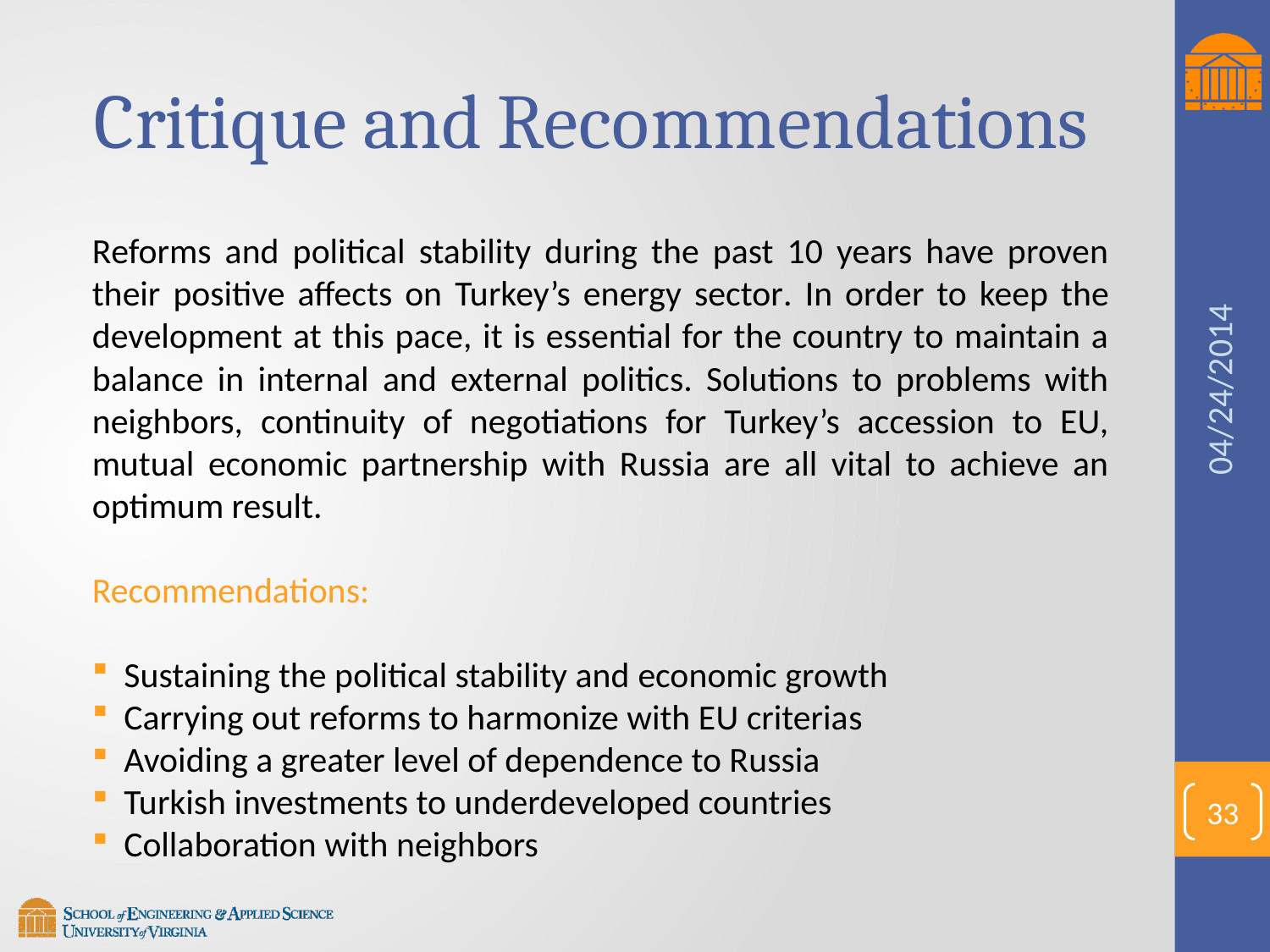

# Critique and Recommendations
Reforms and political stability during the past 10 years have proven their positive affects on Turkey’s energy sector. In order to keep the development at this pace, it is essential for the country to maintain a balance in internal and external politics. Solutions to problems with neighbors, continuity of negotiations for Turkey’s accession to EU, mutual economic partnership with Russia are all vital to achieve an optimum result.

Recommendations:

Sustaining the political stability and economic growth
Carrying out reforms to harmonize with EU criterias
Avoiding a greater level of dependence to Russia
Turkish investments to underdeveloped countries
Collaboration with neighbors

04/24/2014
33